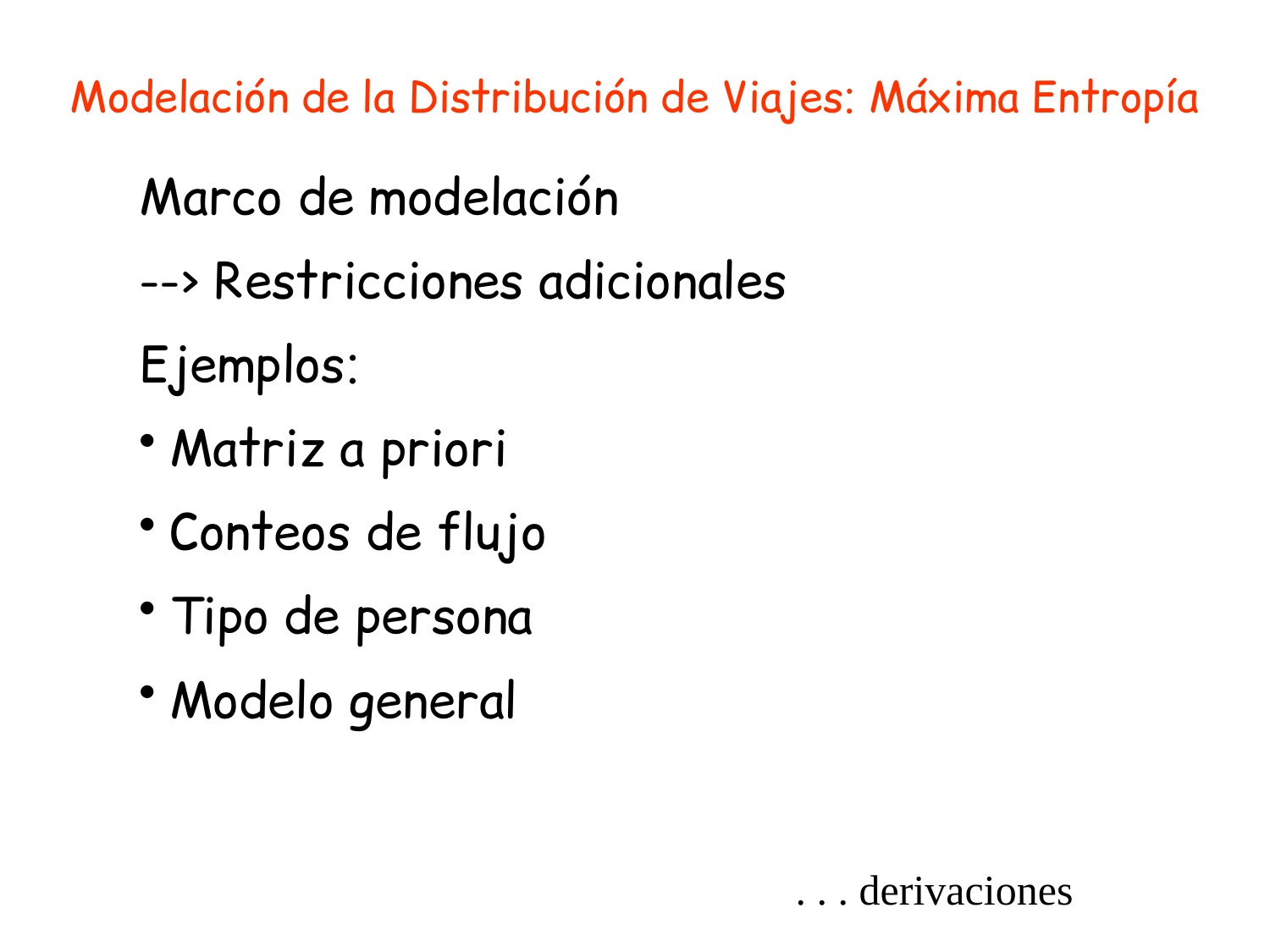

Modelación de la Distribución de Viajes: Máxima Entropía
Marco de modelación
--> Restricciones adicionales
Ejemplos:
Matriz a priori
Conteos de flujo
Tipo de persona
Modelo general

. . . derivaciones